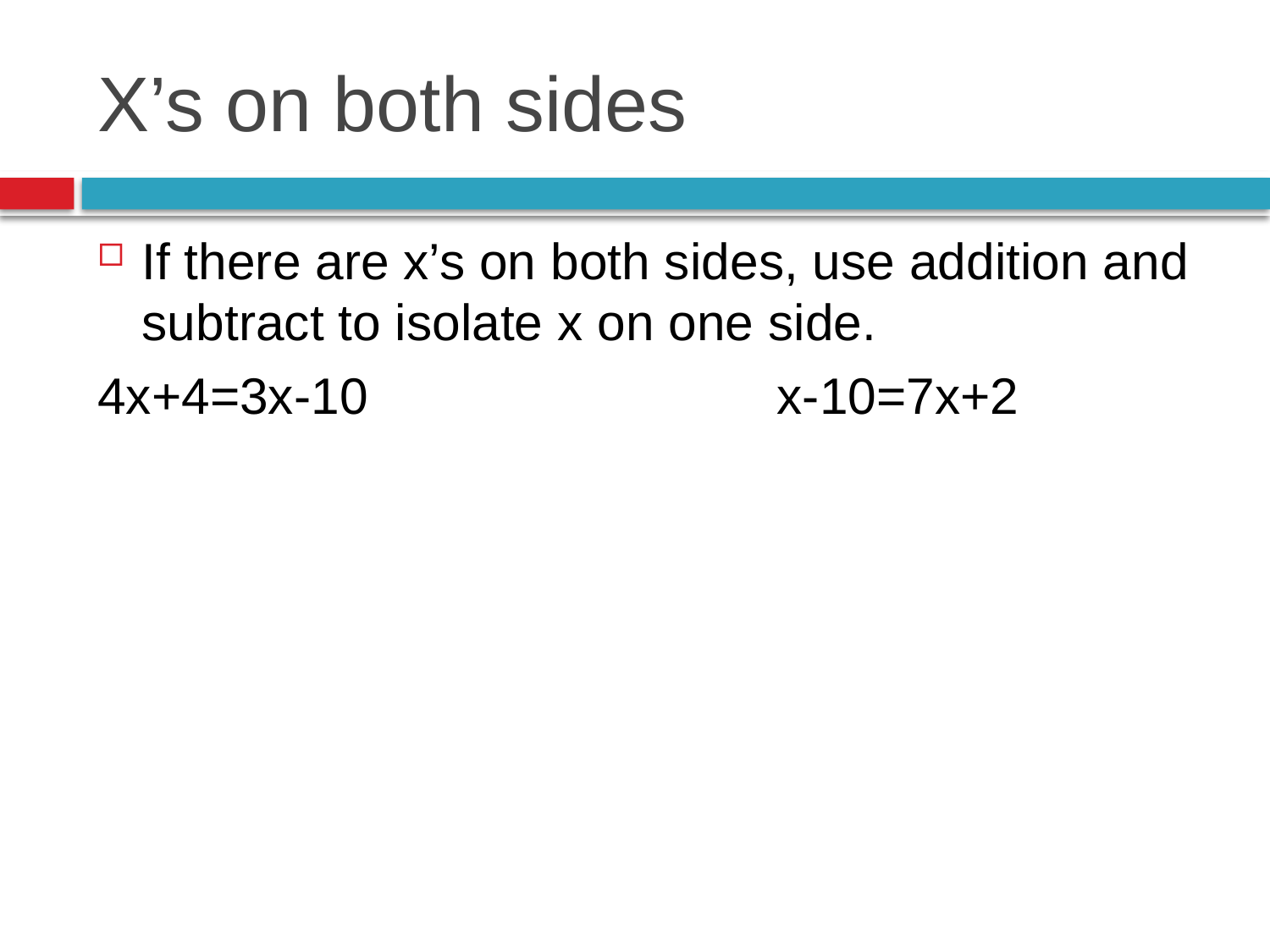

# X’s on both sides
If there are x’s on both sides, use addition and subtract to isolate x on one side.
4x+4=3x-10				x-10=7x+2